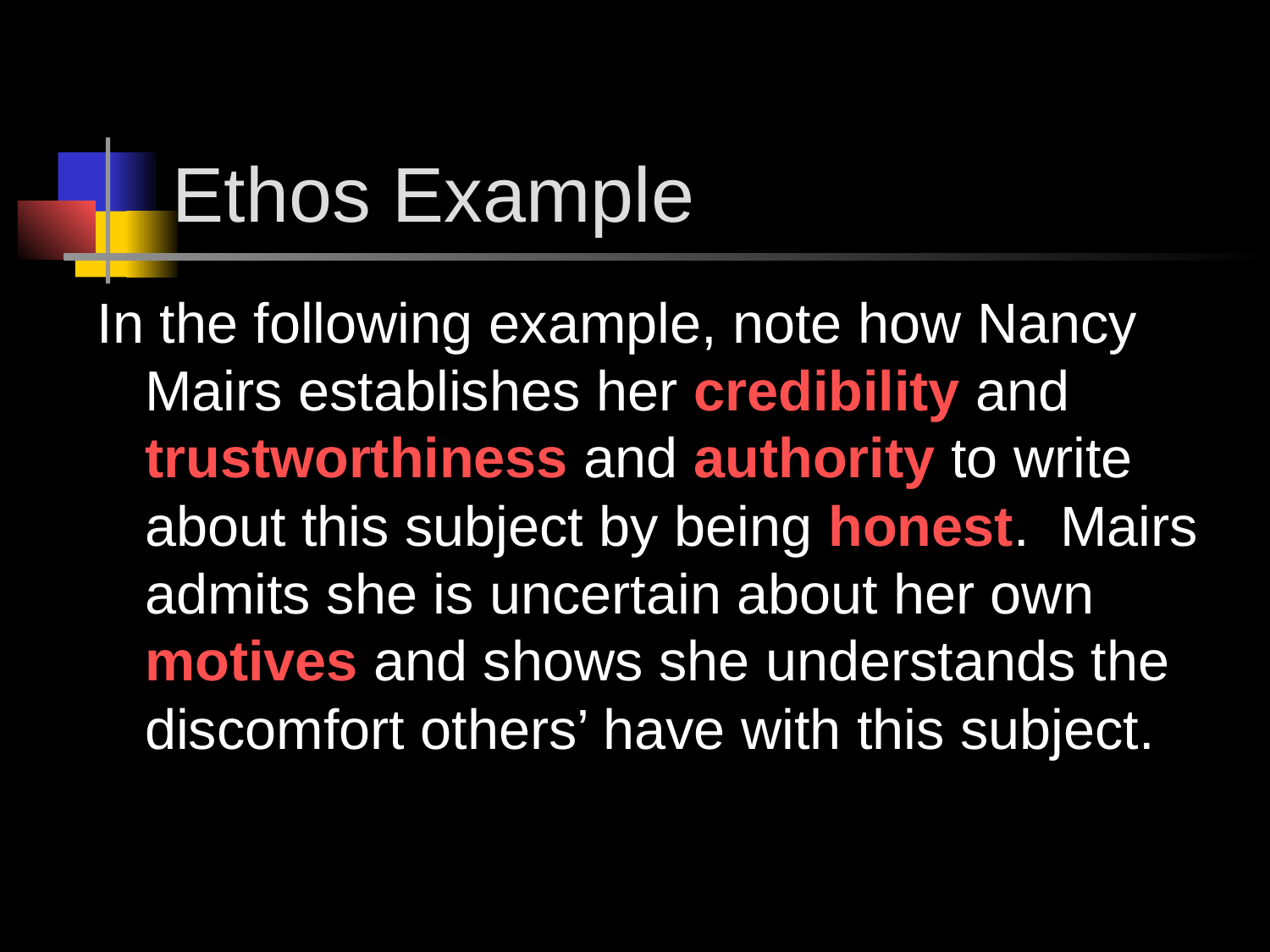

# Ethos Example
In the following example, note how Nancy Mairs establishes her credibility and trustworthiness and authority to write about this subject by being honest.  Mairs admits she is uncertain about her own motives and shows she understands the discomfort others’ have with this subject.